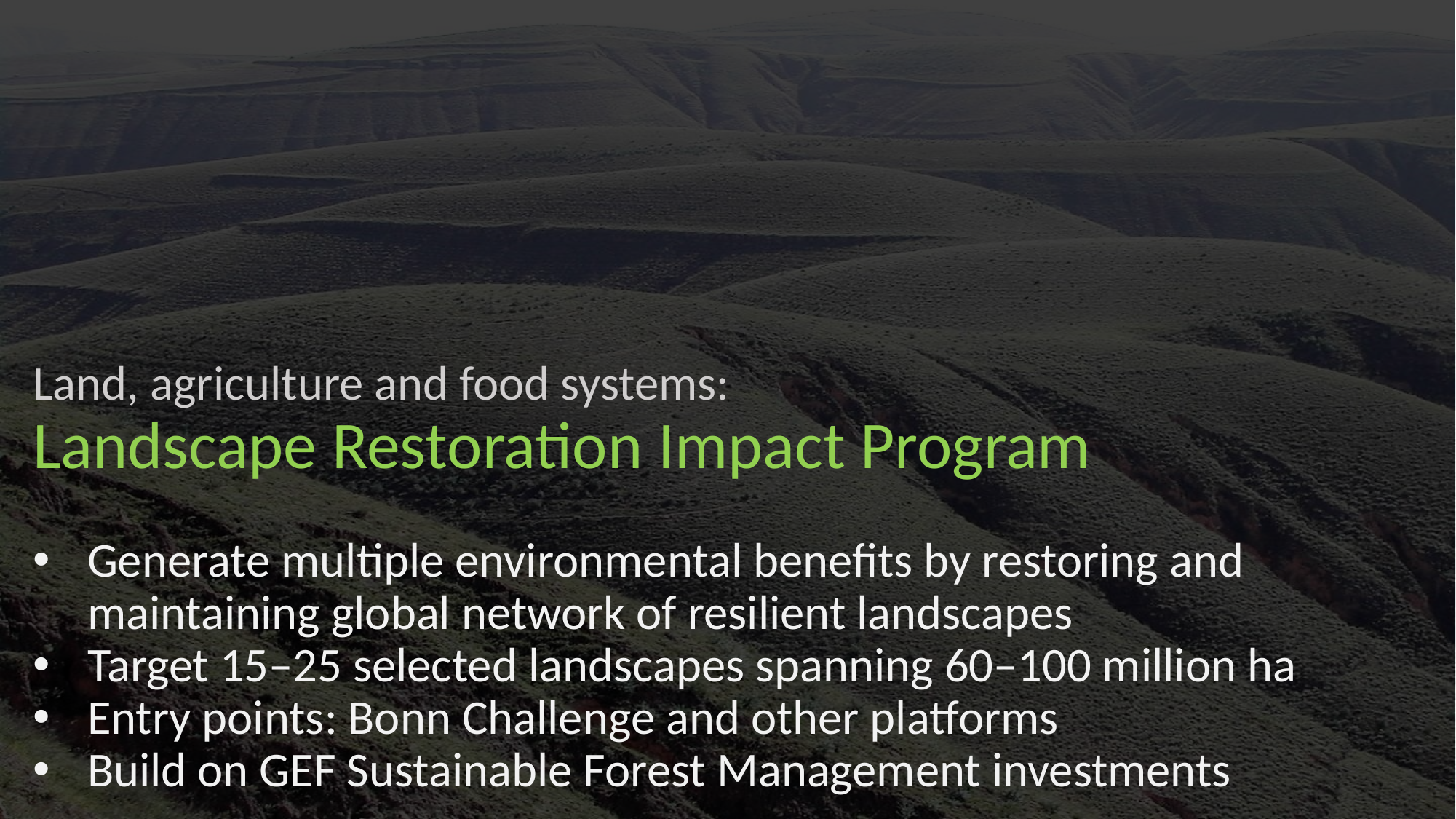

Land, agriculture and food systems:
Landscape Restoration Impact Program

Generate multiple environmental benefits by restoring and maintaining global network of resilient landscapes
Target 15–25 selected landscapes spanning 60–100 million ha
Entry points: Bonn Challenge and other platforms
Build on GEF Sustainable Forest Management investments